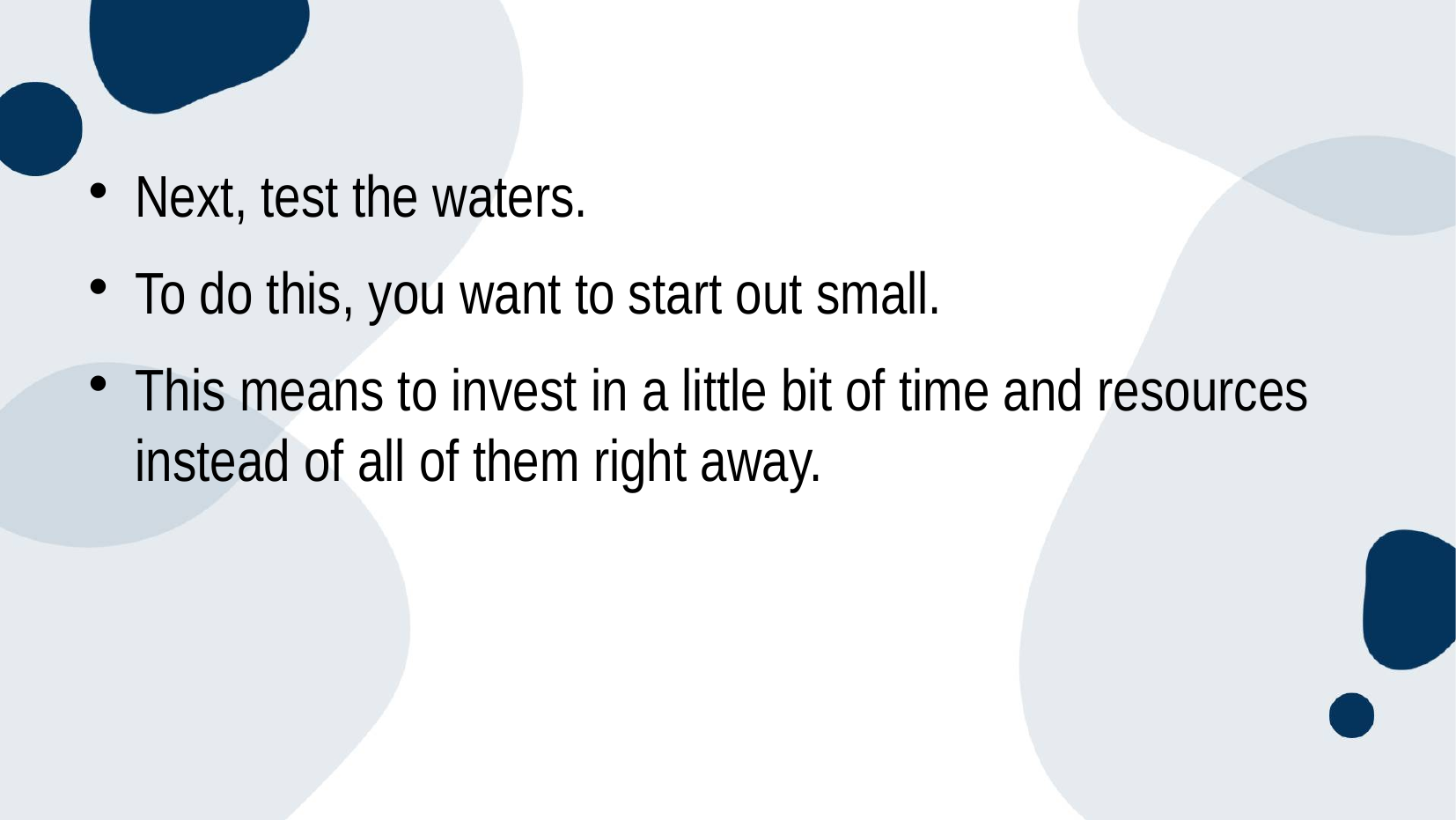

#
Next, test the waters.
To do this, you want to start out small.
This means to invest in a little bit of time and resources instead of all of them right away.